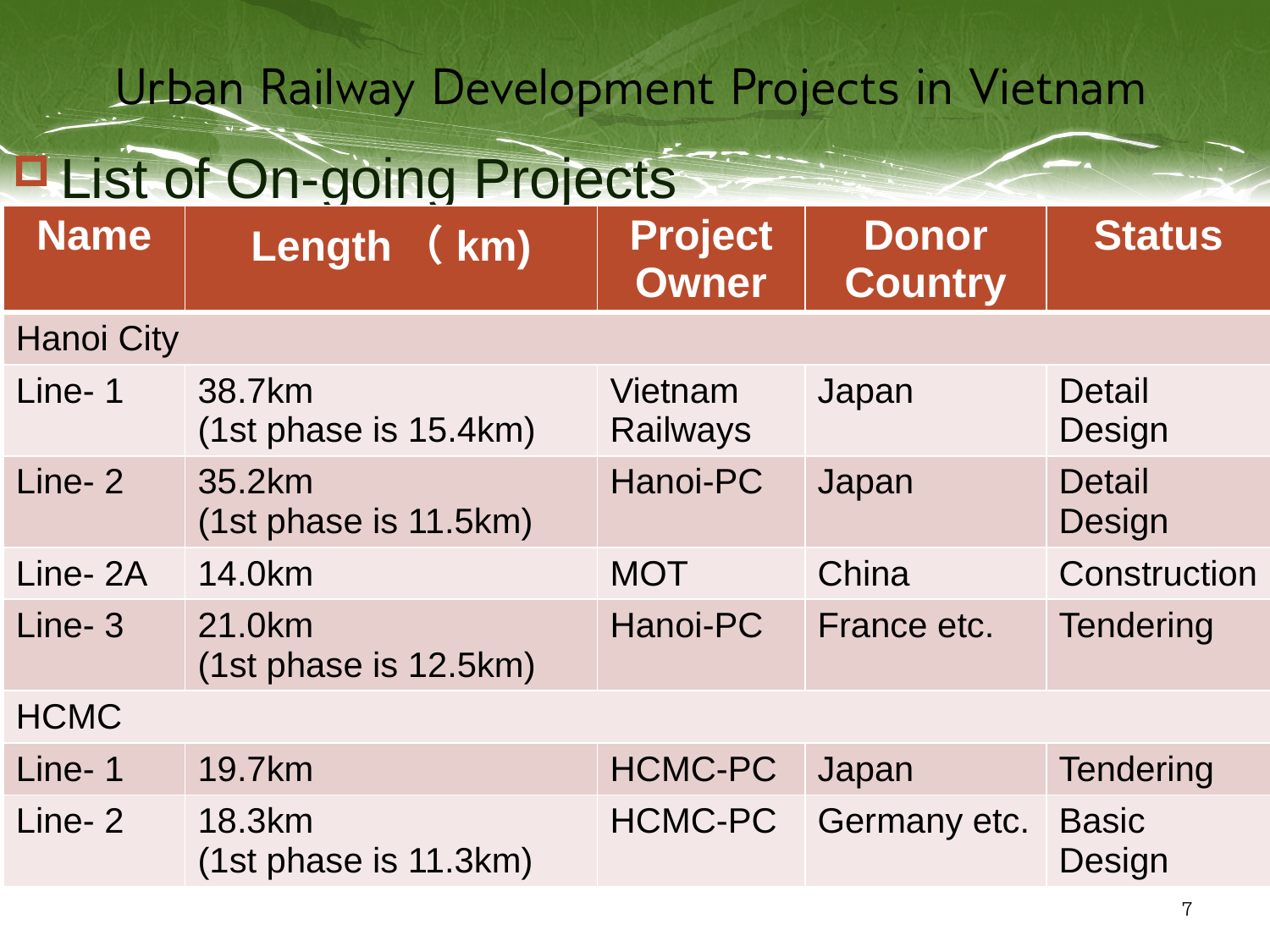

# Urban Railway Development Projects in Vietnam
List of On-going Projects

| Name | Length（km) | Project Owner | Donor Country | Status |
| --- | --- | --- | --- | --- |
| Hanoi City |  |  |  |  |
| Line- 1 | 38.7km (1st phase is 15.4km) | Vietnam Railways | Japan | Detail Design |
| Line- 2 | 35.2km (1st phase is 11.5km) | Hanoi-PC | Japan | Detail Design |
| Line- 2A | 14.0km | MOT | China | Construction |
| Line- 3 | 21.0km (1st phase is 12.5km) | Hanoi-PC | France etc. | Tendering |
| HCMC |  |  |  |  |
| Line- 1 | 19.7km | HCMC-PC | Japan | Tendering |
| Line- 2 | 18.3km (1st phase is 11.3km) | HCMC-PC | Germany etc. | Basic Design |
7